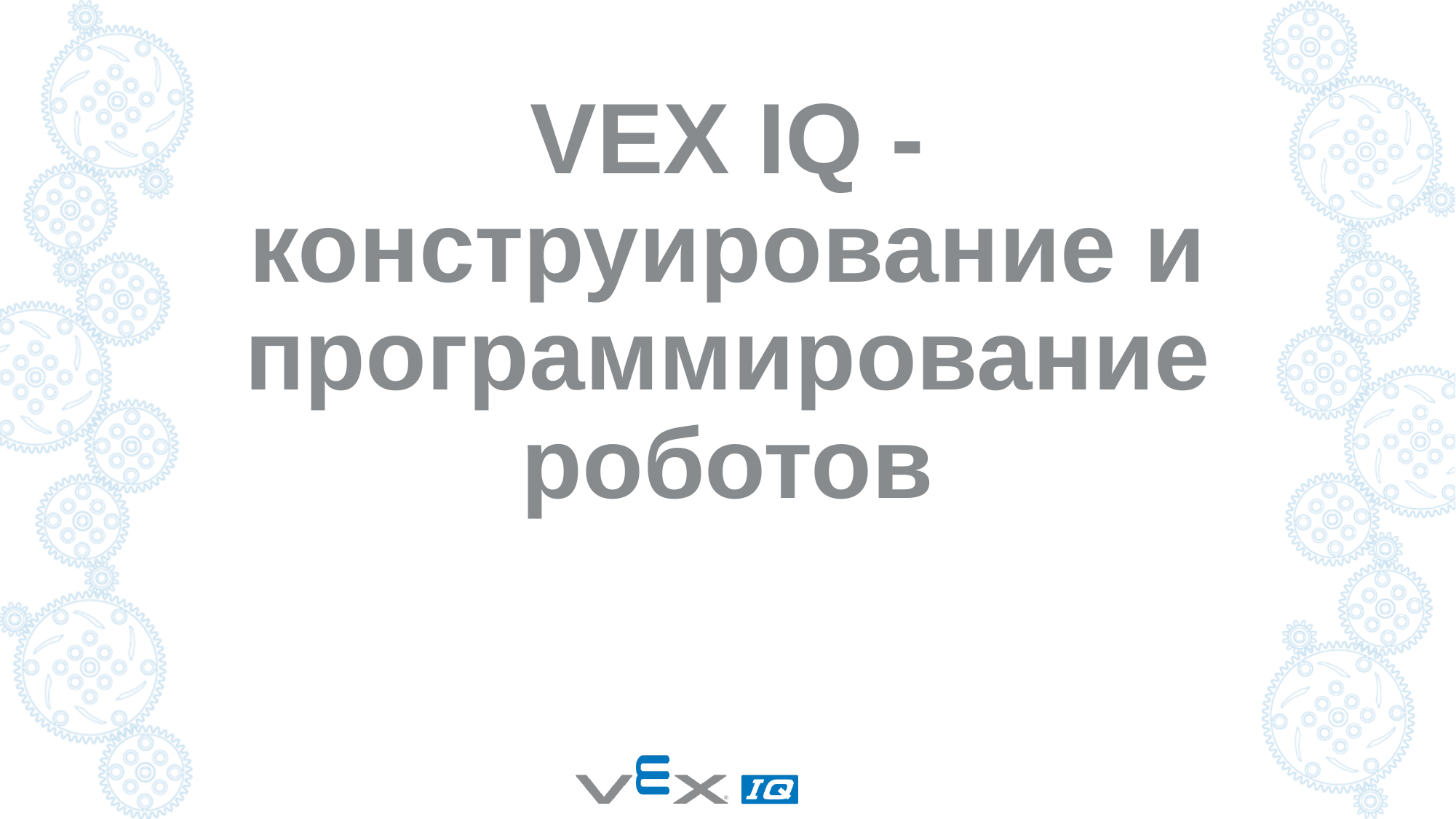

# VEX IQ - конструирование и программирование роботов